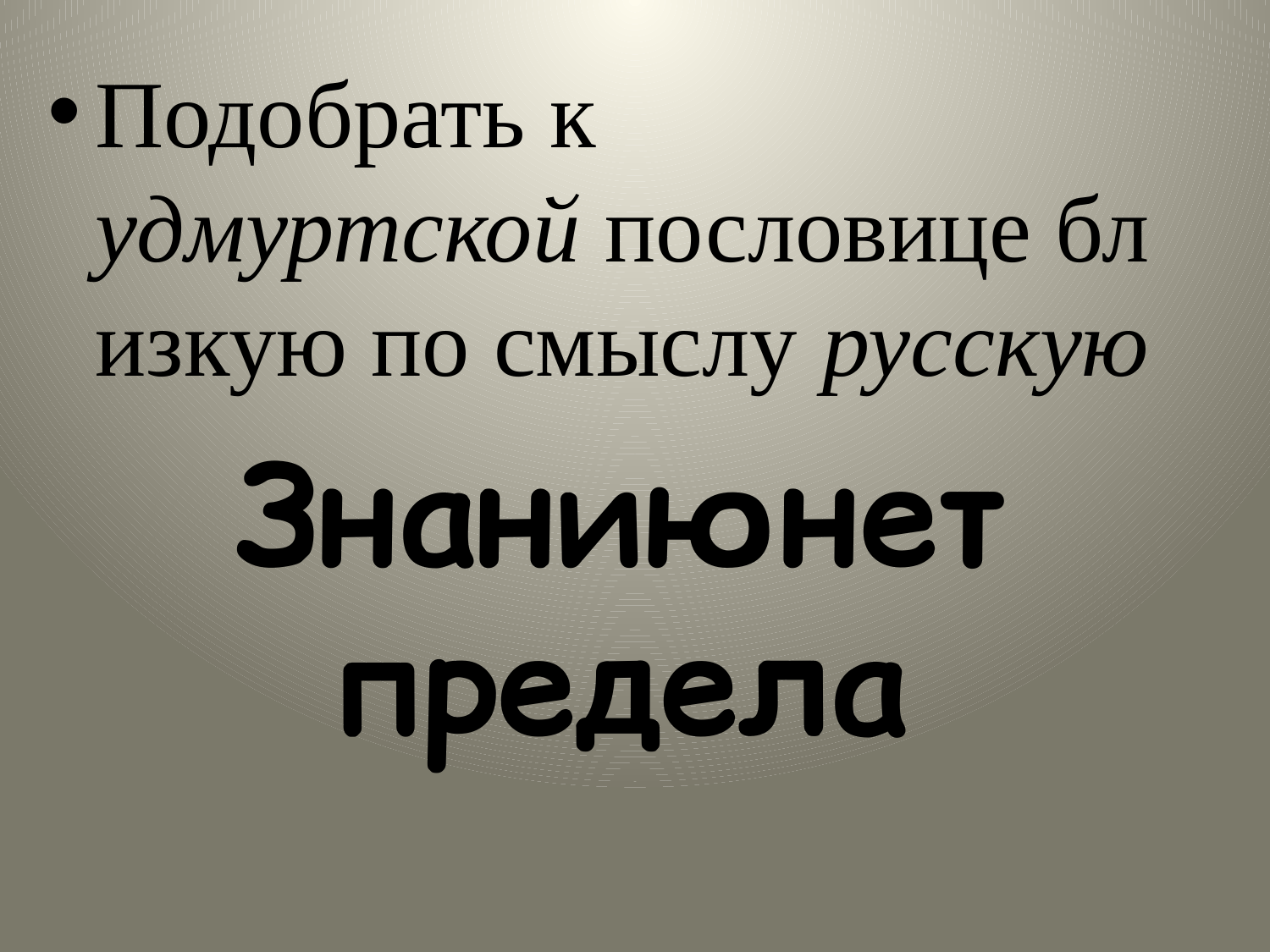

Подобрать к удмуртской пословице близкую по смыслу русскую
Знанию нет предела